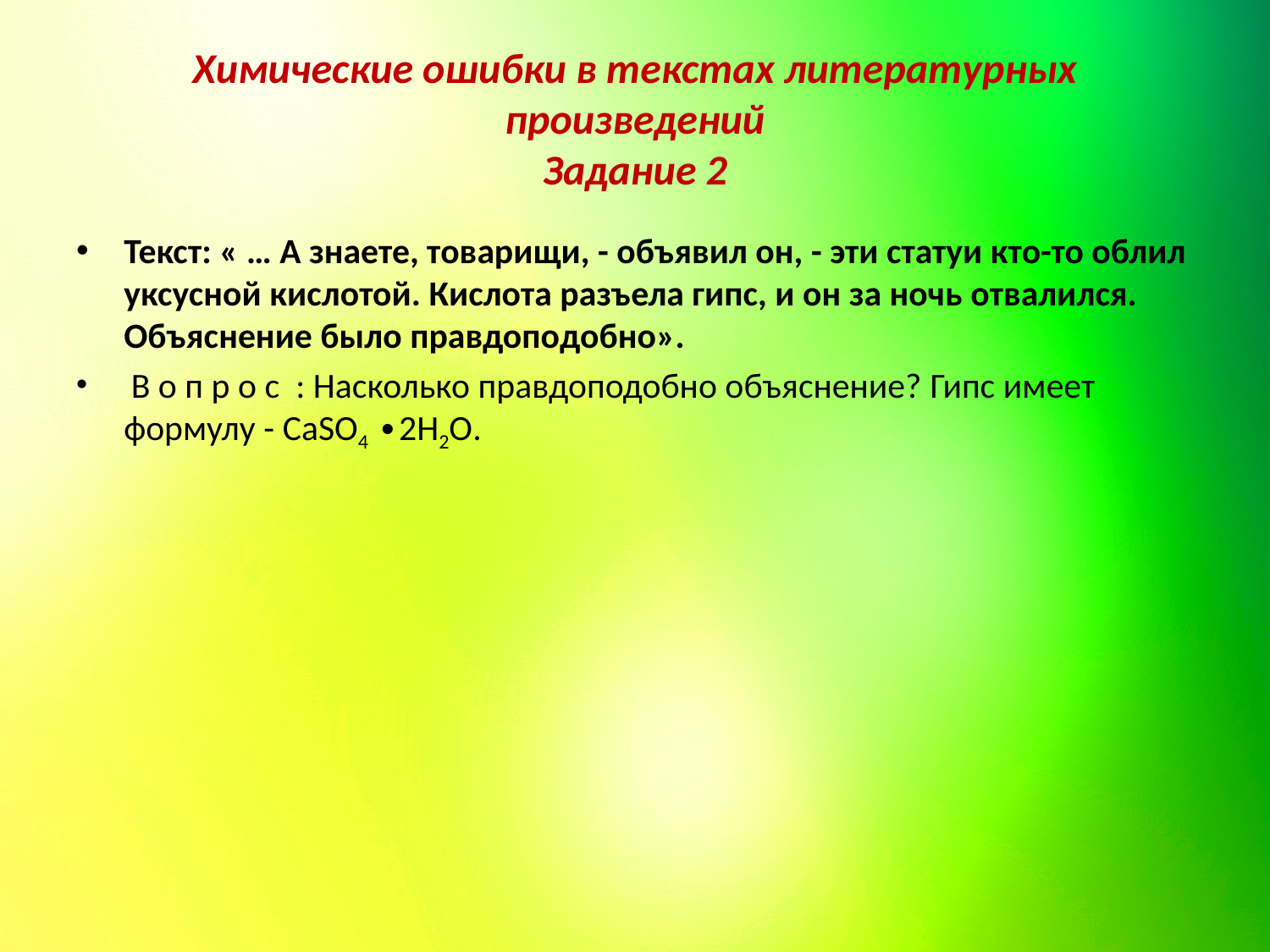

# Химические ошибки в текстах литературных произведений Задание 2
Текст: « … А знаете, товарищи, - объявил он, - эти статуи кто-то облил уксусной кислотой. Кислота разъела гипс, и он за ночь отвалился. Объяснение было правдоподобно».
 В о п р о с  : Насколько правдоподобно объяснение? Гипс имеет формулу - CaSO4 ∙2H2O.